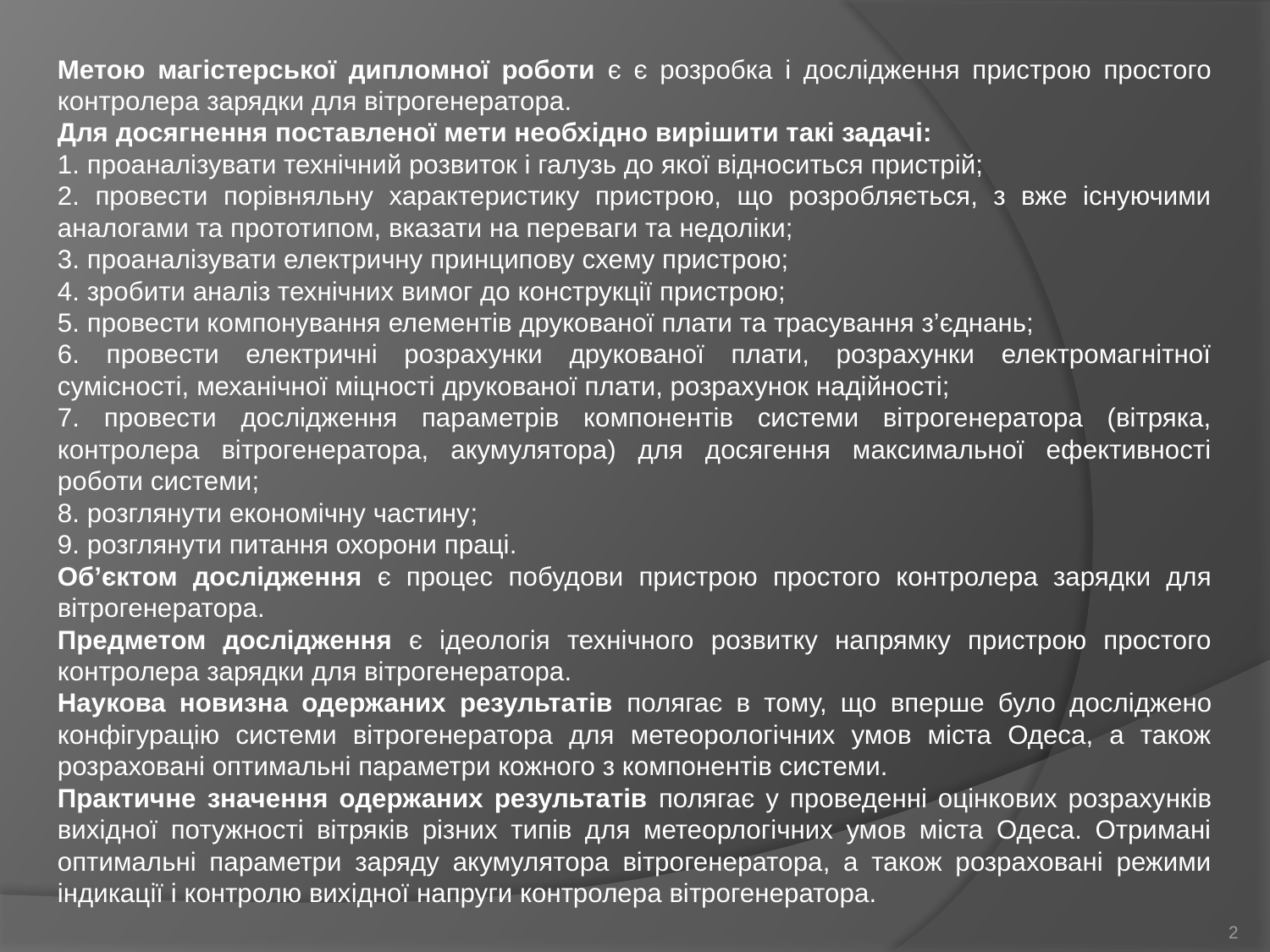

Метою магістерської дипломної роботи є є розробка і дослідження пристрою простого контролера зарядки для вітрогенератора.
Для досягнення поставленої мети необхідно вирішити такі задачі:
1. проаналізувати технічний розвиток і галузь до якої відноситься пристрій;
2. провести порівняльну характеристику пристрою, що розробляється, з вже існуючими аналогами та прототипом, вказати на переваги та недоліки;
3. проаналізувати електричну принципову схему пристрою;
4. зробити аналіз технічних вимог до конструкції пристрою;
5. провести компонування елементів друкованої плати та трасування з’єднань;
6. провести електричні розрахунки друкованої плати, розрахунки електромагнітної сумісності, механічної міцності друкованої плати, розрахунок надійності;
7. провести дослідження параметрів компонентів системи вітрогенератора (вітряка, контролера вітрогенератора, акумулятора) для досягення максимальної ефективності роботи системи;
8. розглянути економічну частину;
9. розглянути питання охорони праці.
Об’єктом дослідження є процес побудови пристрою простого контролера зарядки для вітрогенератора.
Предметом дослідження є ідеологія технічного розвитку напрямку пристрою простого контролера зарядки для вітрогенератора.
Наукова новизна одержаних результатів полягає в тому, що вперше було досліджено конфігурацію системи вітрогенератора для метеорологічних умов міста Одеса, а також розраховані оптимальні параметри кожного з компонентів системи.
Практичне значення одержаних результатів полягає у проведенні оцінкових розрахунків вихідної потужності вітряків різних типів для метеорлогічних умов міста Одеса. Отримані оптимальні параметри заряду акумулятора вітрогенератора, а також розраховані режими індикації і контролю вихідної напруги контролера вітрогенератора.
2